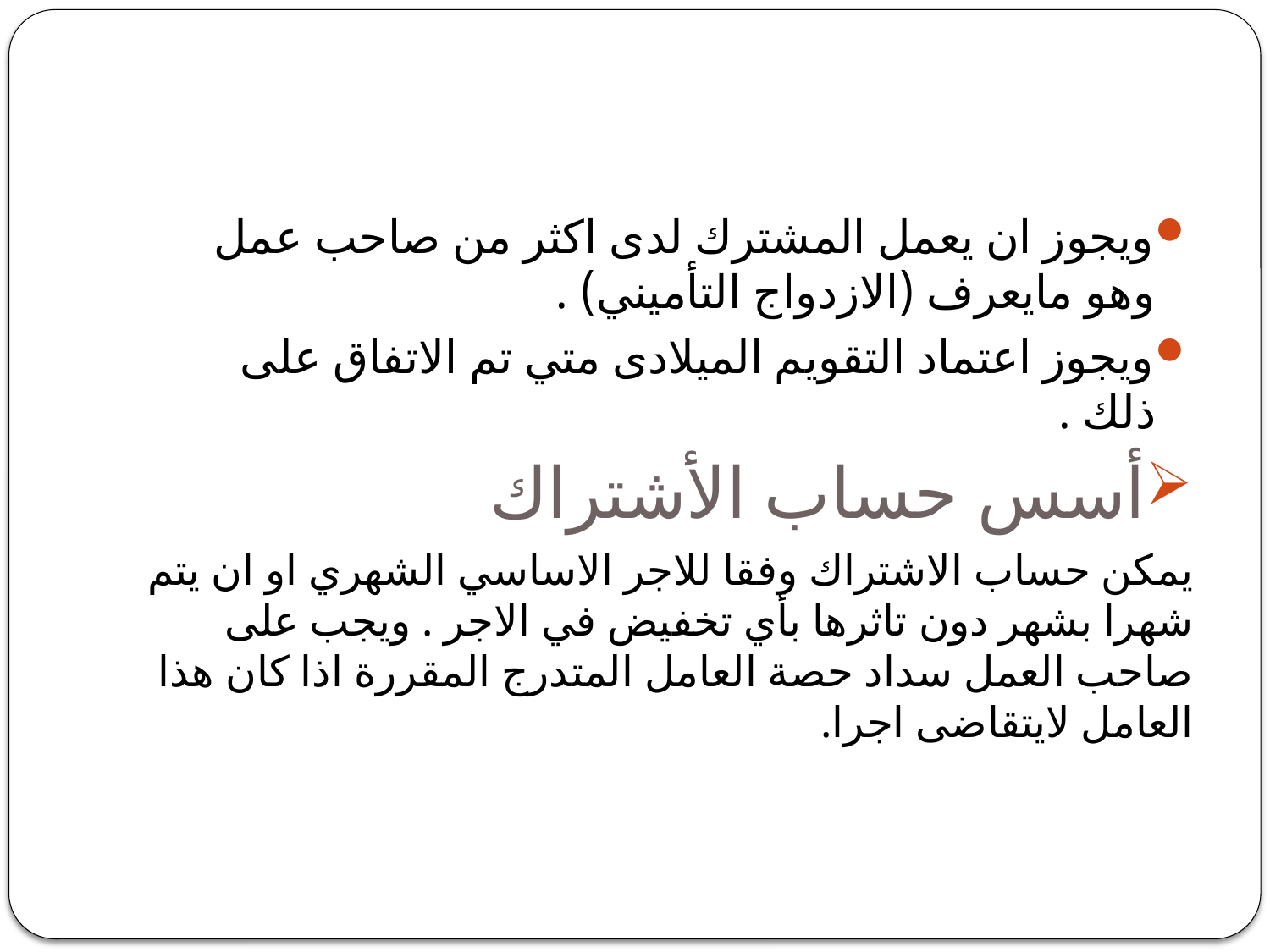

#
ويجوز ان يعمل المشترك لدى اكثر من صاحب عمل وهو مايعرف (الازدواج التأميني) .
ويجوز اعتماد التقويم الميلادى متي تم الاتفاق على ذلك .
أسس حساب الأشتراك
يمكن حساب الاشتراك وفقا للاجر الاساسي الشهري او ان يتم شهرا بشهر دون تاثرها بأي تخفيض في الاجر . ويجب على صاحب العمل سداد حصة العامل المتدرج المقررة اذا كان هذا العامل لايتقاضى اجرا.